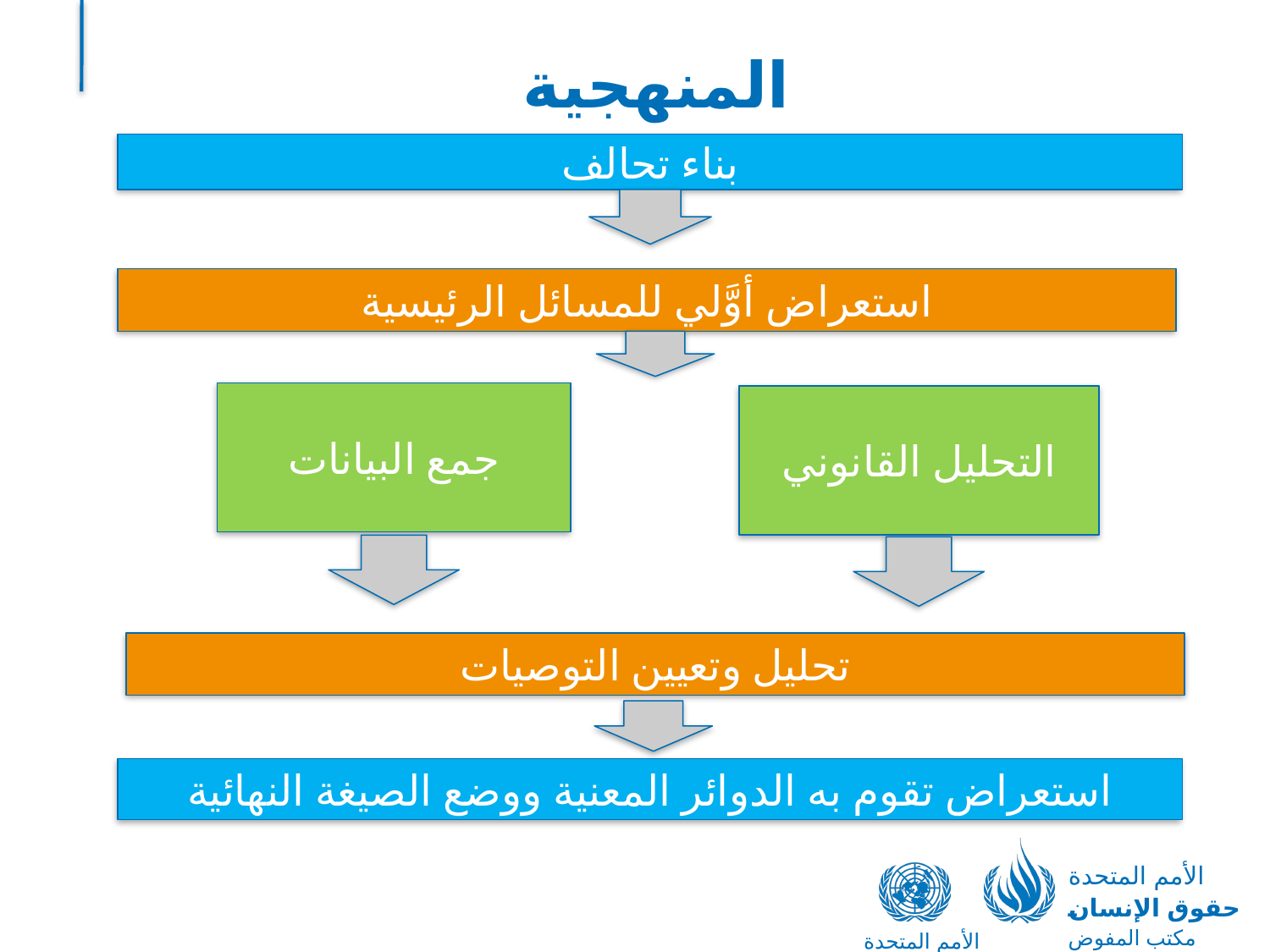

# المنهجية
بناء تحالف

استعراض أوَّلي للمسائل الرئيسية

جمع البيانات
التحليل القانوني

تحليل وتعيين التوصيات

استعراض تقوم به الدوائر المعنية ووضع الصيغة النهائية
الأمم المتحدة
حقوق الإنسان
مكتب المفوض السامي
الأمم المتحدة